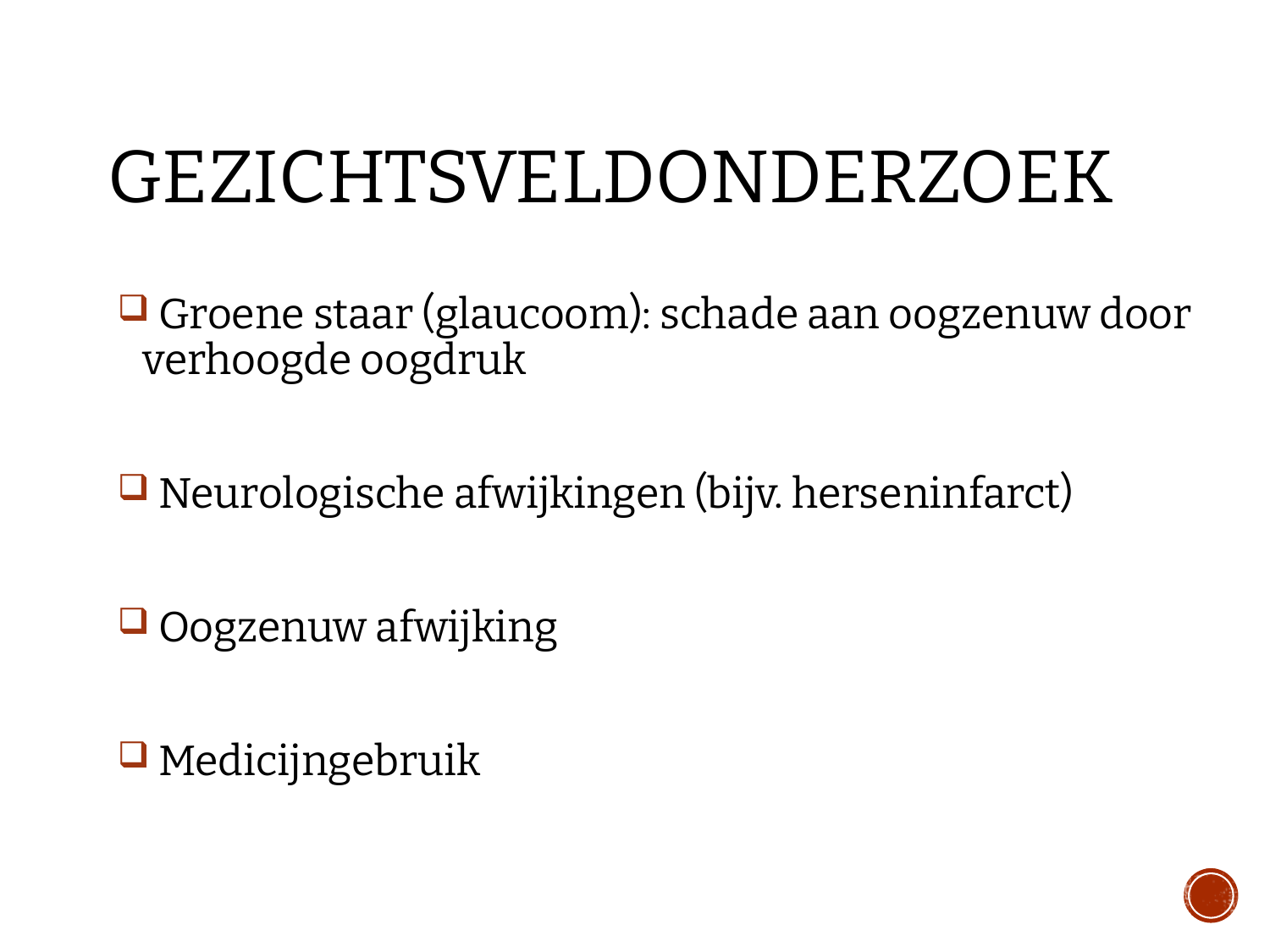

# Gezichtsveldonderzoek
 Groene staar (glaucoom): schade aan oogzenuw door verhoogde oogdruk

 Neurologische afwijkingen (bijv. herseninfarct)

 Oogzenuw afwijking

 Medicijngebruik